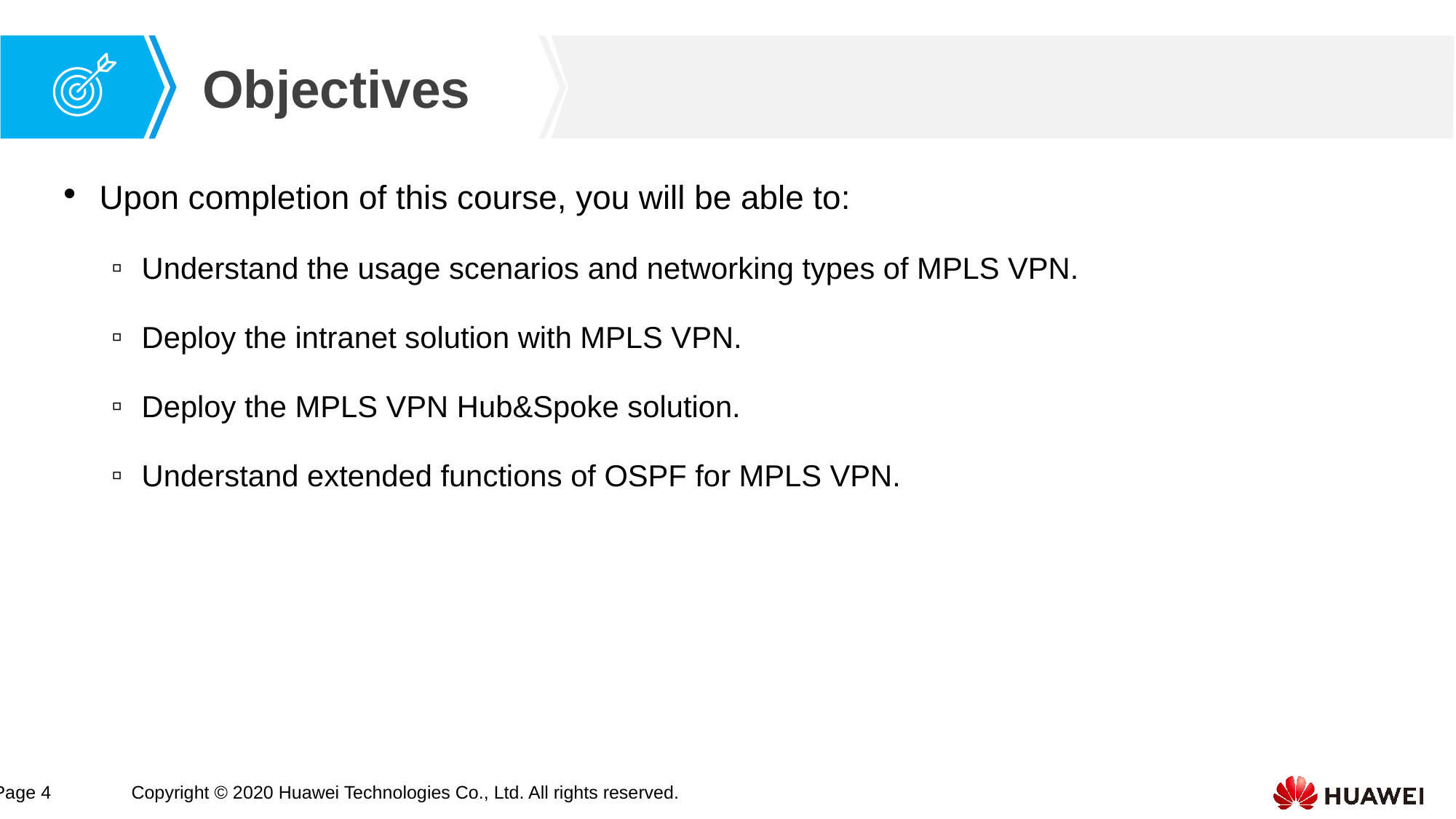

Upon completion of this course, you will be able to:
Understand the usage scenarios and networking types of MPLS VPN.
Deploy the intranet solution with MPLS VPN.
Deploy the MPLS VPN Hub&Spoke solution.
Understand extended functions of OSPF for MPLS VPN.